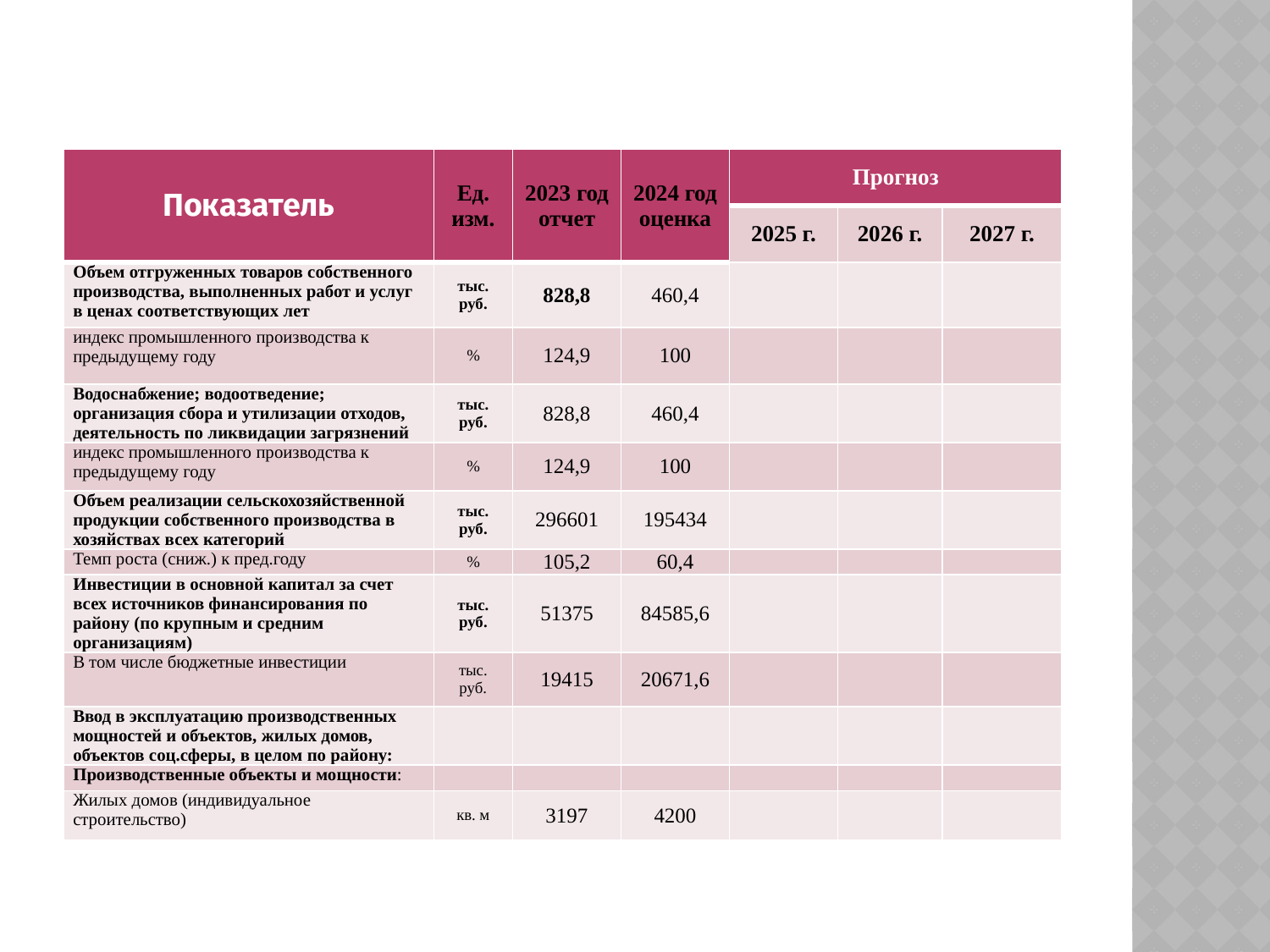

# Показатели социально – экономического развития Льговского района Курской области на 2025 год и на плановый период  2026-2027 годов
| Показатель | Ед. изм. | 2023 год отчет | 2024 год оценка | Прогноз |  |  |
| --- | --- | --- | --- | --- | --- | --- |
|  |  |  |  | 2025 г. | 2026 г. | 2027 г. |
| Объем отгруженных товаров собственного производства, выполненных работ и услуг в ценах соответствующих лет | тыс. руб. | 828,8 | 460,4 |  |  |  |
| индекс промышленного производства к предыдущему году | % | 124,9 | 100 |  |  |  |
| Водоснабжение; водоотведение; организация сбора и утилизации отходов, деятельность по ликвидации загрязнений | тыс. руб. | 828,8 | 460,4 |  |  |  |
| индекс промышленного производства к предыдущему году | % | 124,9 | 100 |  |  |  |
| Объем реализации сельскохозяйственной продукции собственного производства в хозяйствах всех категорий | тыс. руб. | 296601 | 195434 |  |  |  |
| Темп роста (сниж.) к пред.году | % | 105,2 | 60,4 |  |  |  |
| Инвестиции в основной капитал за счет всех источников финансирования по району (по крупным и средним организациям) | тыс. руб. | 51375 | 84585,6 |  |  |  |
| В том числе бюджетные инвестиции | тыс. руб. | 19415 | 20671,6 |  |  |  |
| Ввод в эксплуатацию производственных мощностей и объектов, жилых домов, объектов соц.сферы, в целом по району: |  |  |  |  |  |  |
| Производственные объекты и мощности: |  |  |  |  |  |  |
| Жилых домов (индивидуальное строительство) | кв. м | 3197 | 4200 |  |  |  |